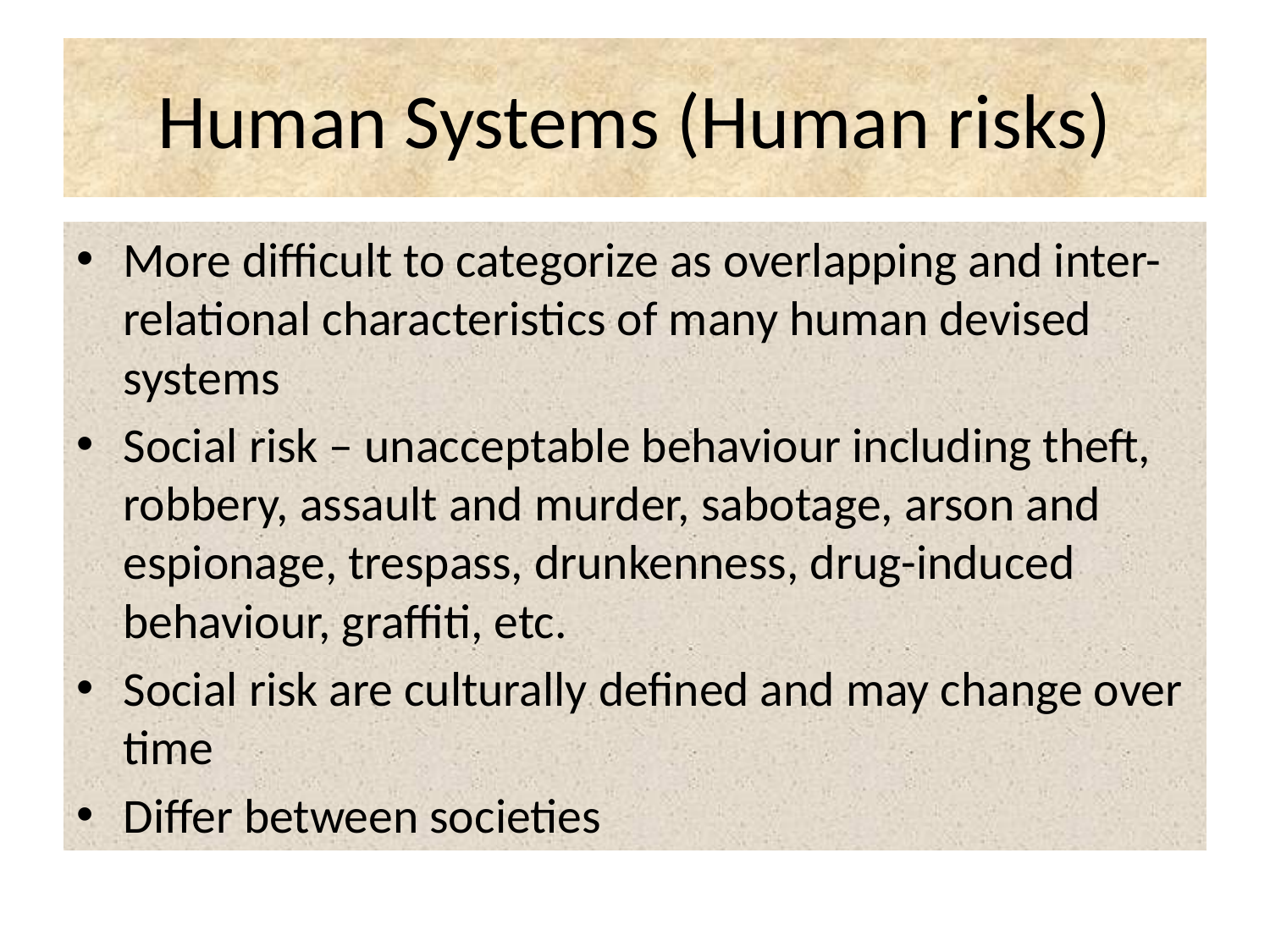

# Human Systems (Human risks)
More difficult to categorize as overlapping and inter-relational characteristics of many human devised  systems
Social risk – unacceptable behaviour including theft, robbery, assault and murder, sabotage, arson and espionage, trespass, drunkenness, drug-induced behaviour, graffiti, etc.
Social risk are culturally defined and may change over time
Differ between societies